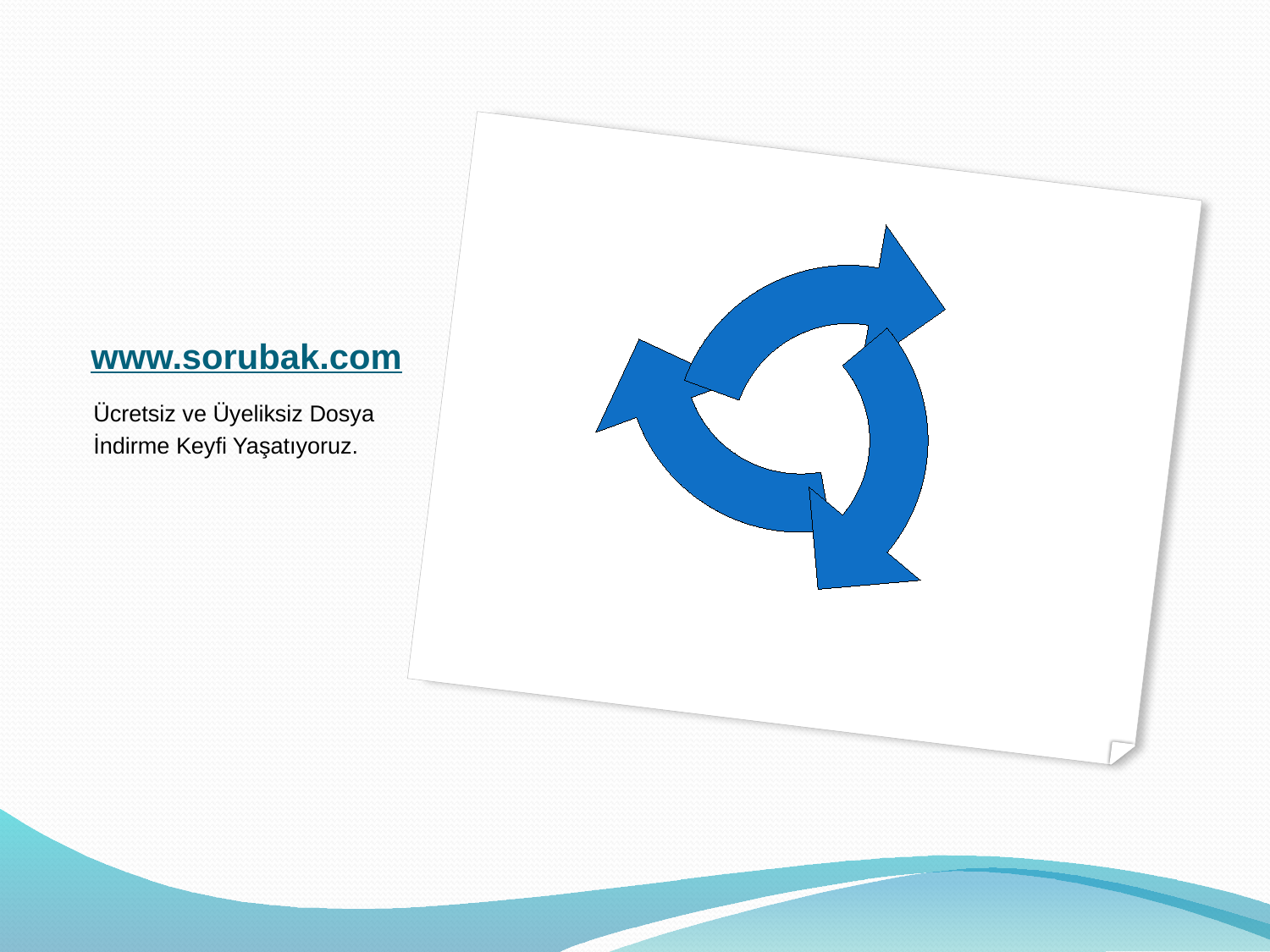

# www.sorubak.com
Ücretsiz ve Üyeliksiz Dosya
İndirme Keyfi Yaşatıyoruz.